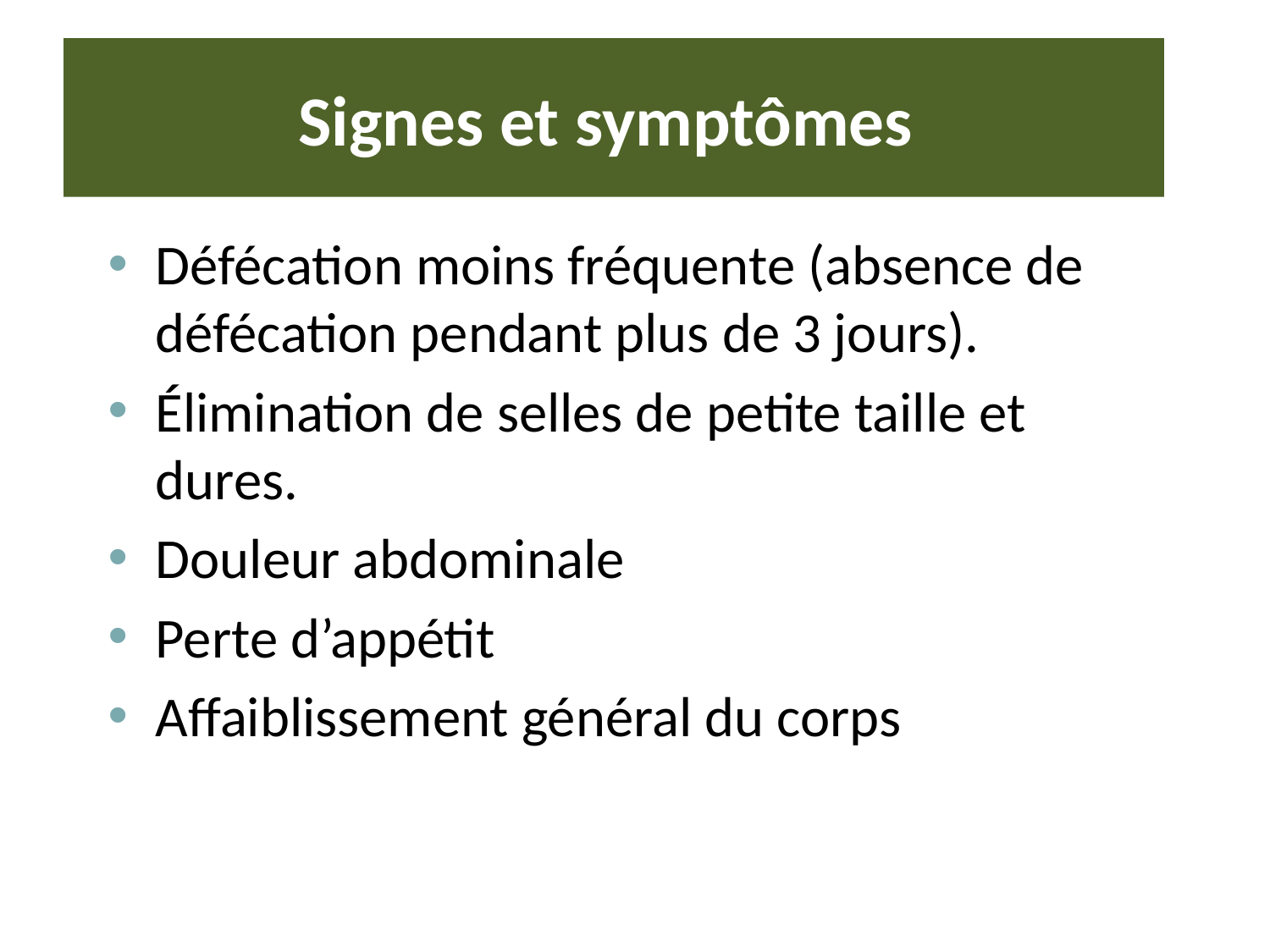

# Signes et symptômes
Défécation moins fréquente (absence de défécation pendant plus de 3 jours).
Élimination de selles de petite taille et dures.
Douleur abdominale
Perte d’appétit
Affaiblissement général du corps